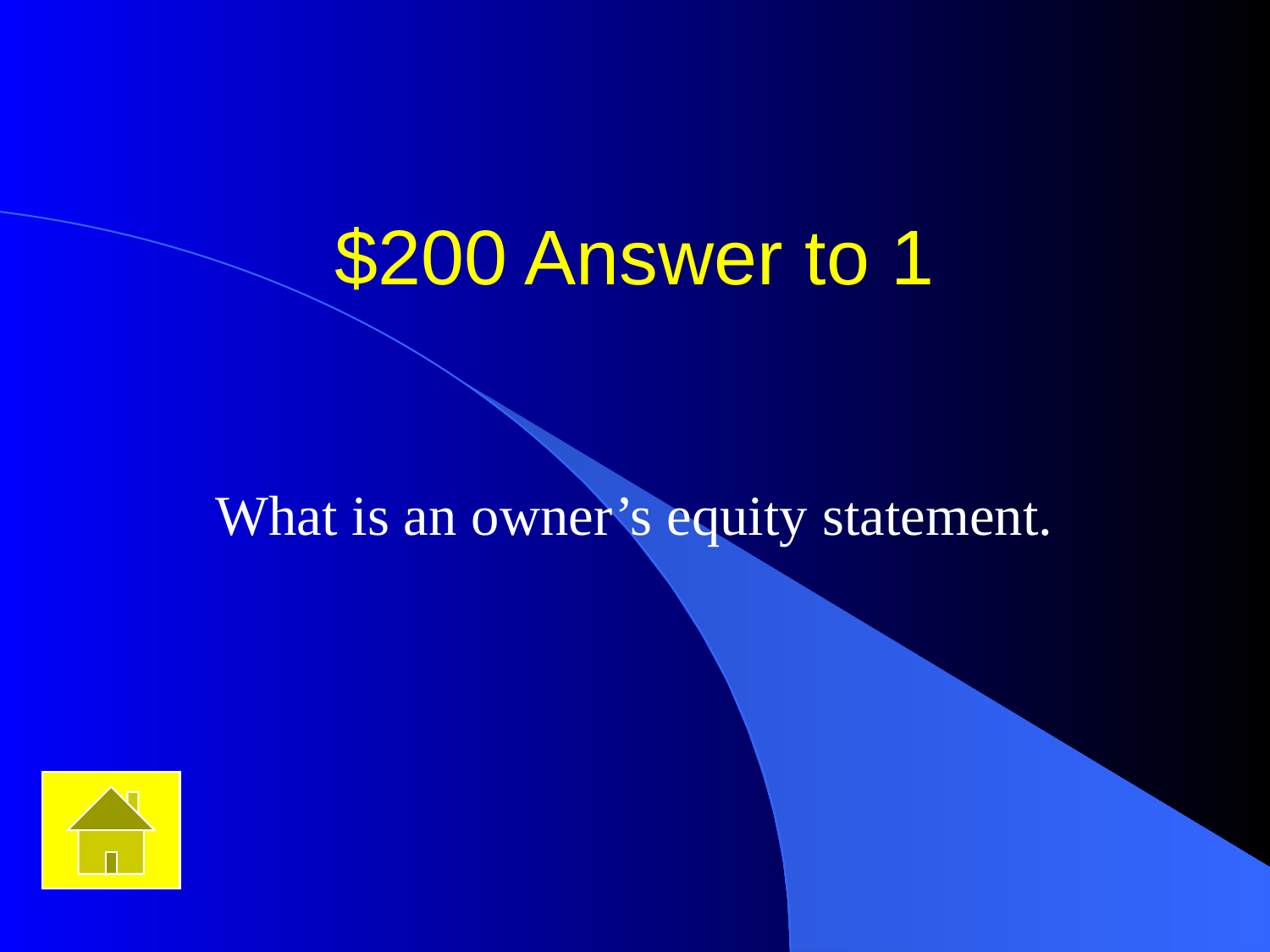

# $200 Answer to 1
What is an owner’s equity statement.